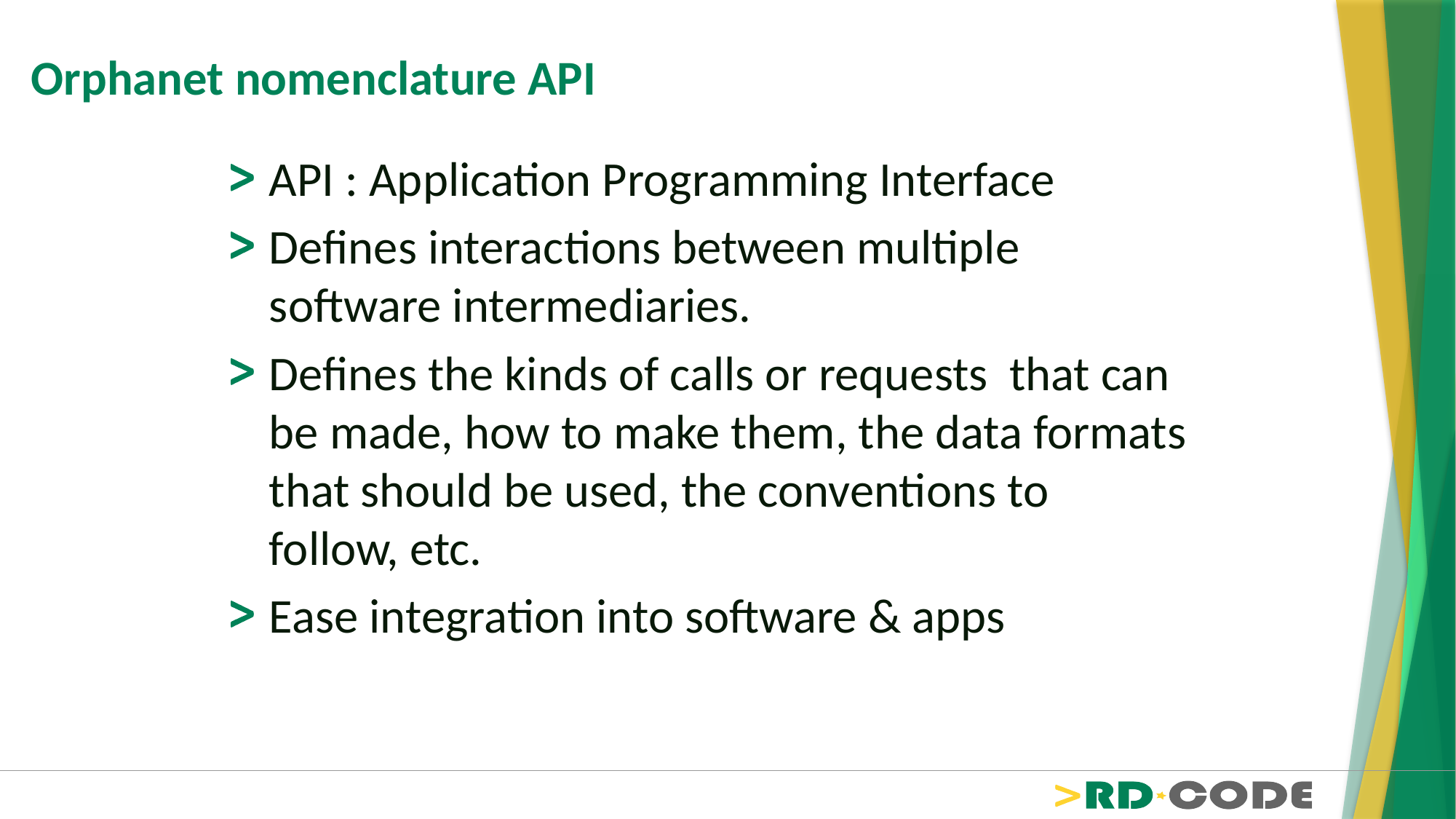

# Orphanet nomenclature API
API : Application Programming Interface
Defines interactions between multiple software intermediaries.
Defines the kinds of calls or requests  that can be made, how to make them, the data formats that should be used, the conventions to follow, etc.
Ease integration into software & apps